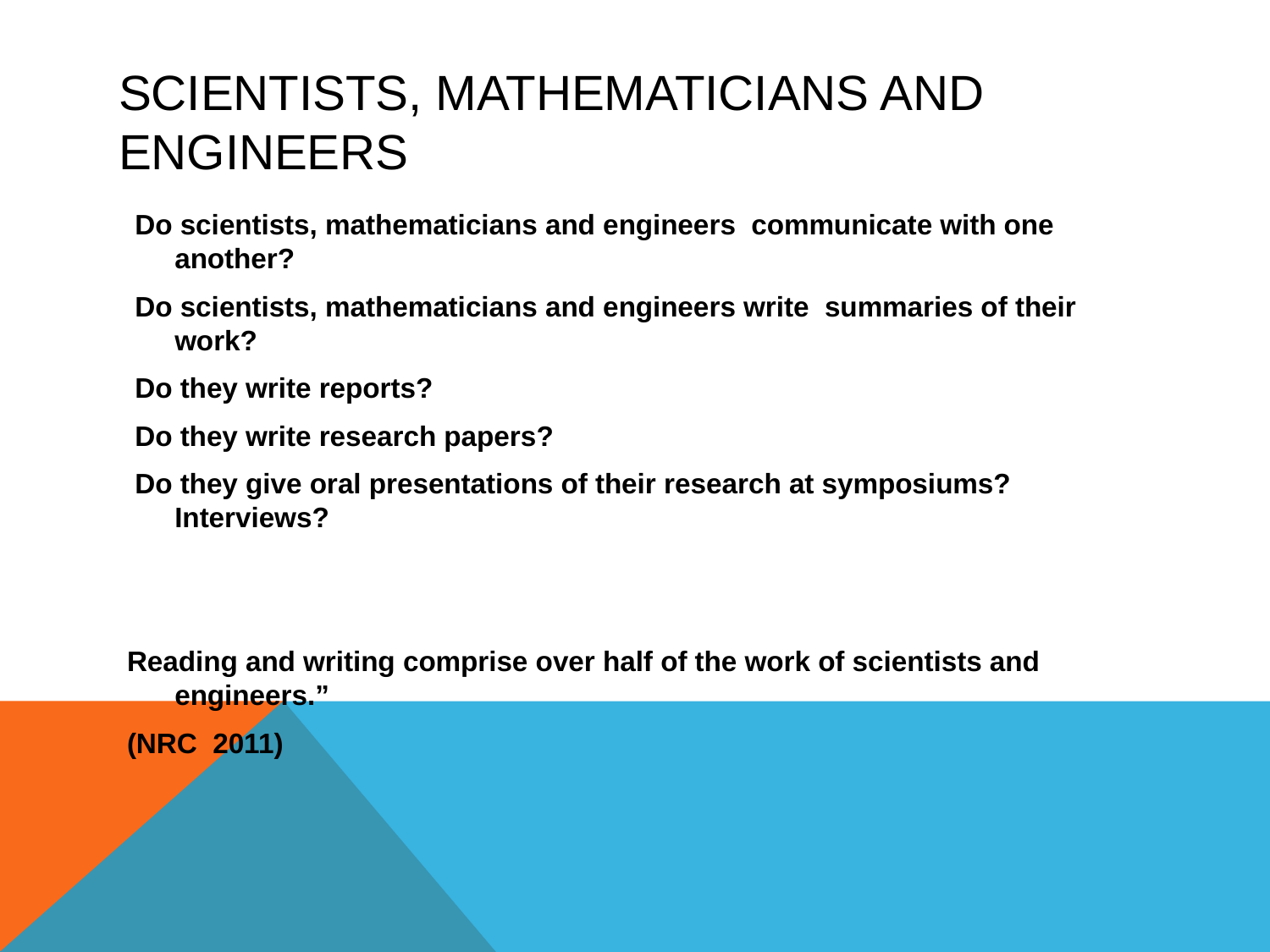

# Scientists, Mathematicians and Engineers

 Do scientists, mathematicians and engineers  communicate with one another?
 Do scientists, mathematicians and engineers write  summaries of their work?
 Do they write reports?
 Do they write research papers?
 Do they give oral presentations of their research at symposiums? Interviews?

Reading and writing comprise over half of the work of scientists and engineers.”
(NRC  2011)